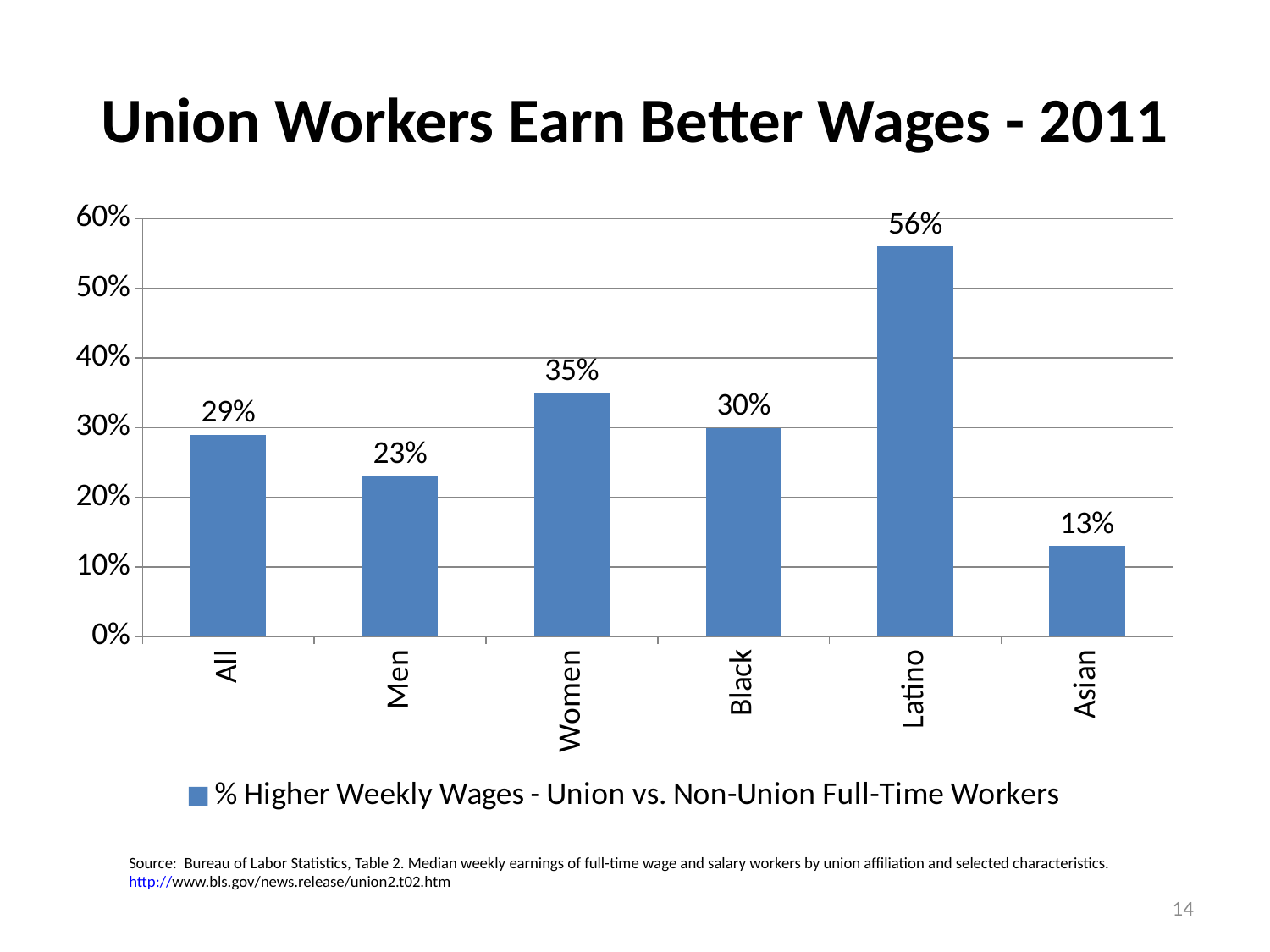

# Union Workers Earn Better Wages - 2011

### Chart

| Category | % Higher Weekly Wages - Union vs. Non-Union Full-Time Workers |
|---|---|
| All | 0.29 |
| Men | 0.23 |
| Women | 0.35 |
| Black | 0.3 |
| Latino | 0.56 |
| Asian | 0.13 |
Source:  Bureau of Labor Statistics, Table 2. Median weekly earnings of full-time wage and salary workers by union affiliation and selected characteristics. http://www.bls.gov/news.release/union2.t02.htm
14